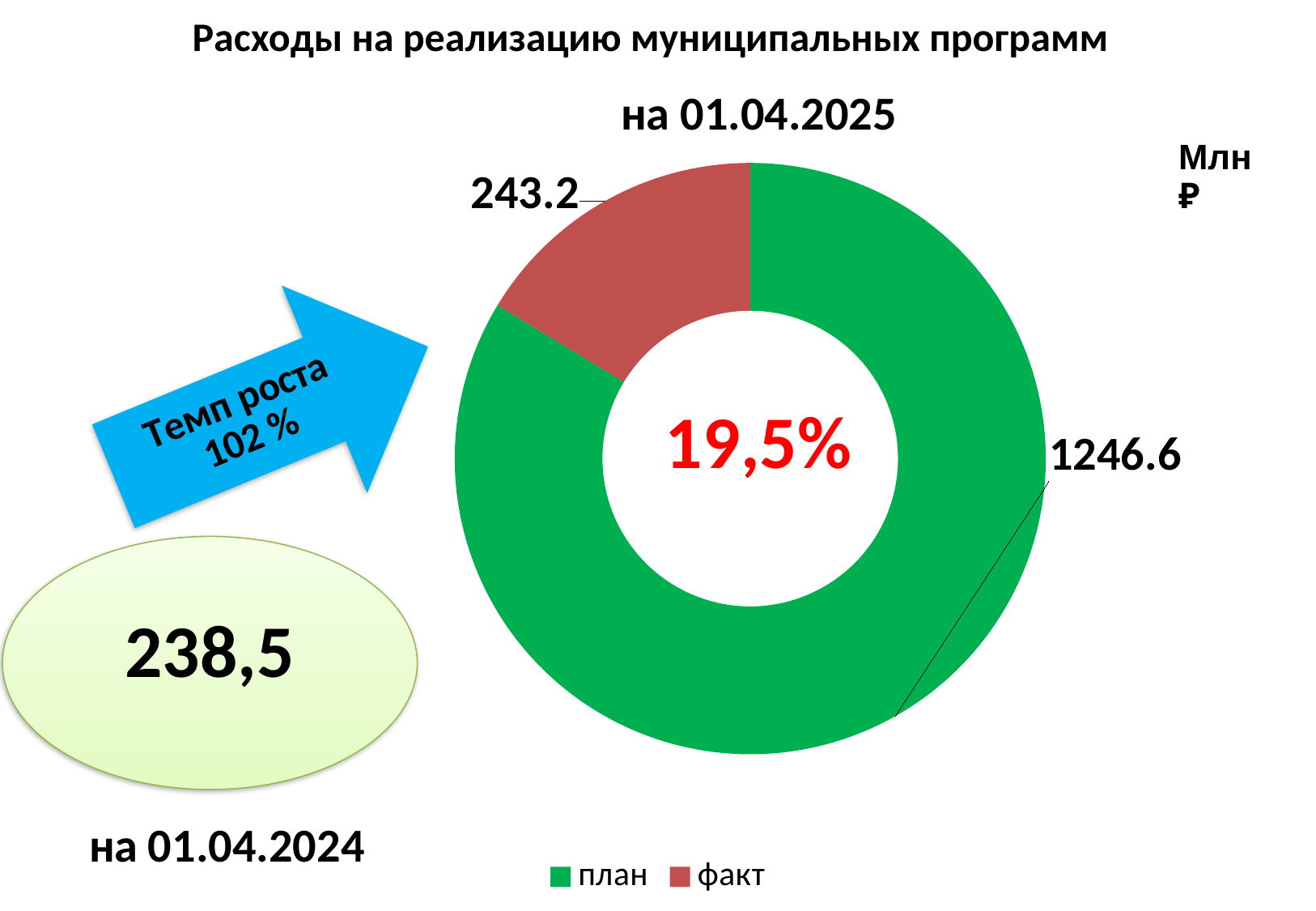

# Расходы на реализацию муниципальных программ
на 01.04.2025

### Chart

| Category | Продажи |
|---|---|
| план | 1246.6 |
| факт | 243.2 |
238,5